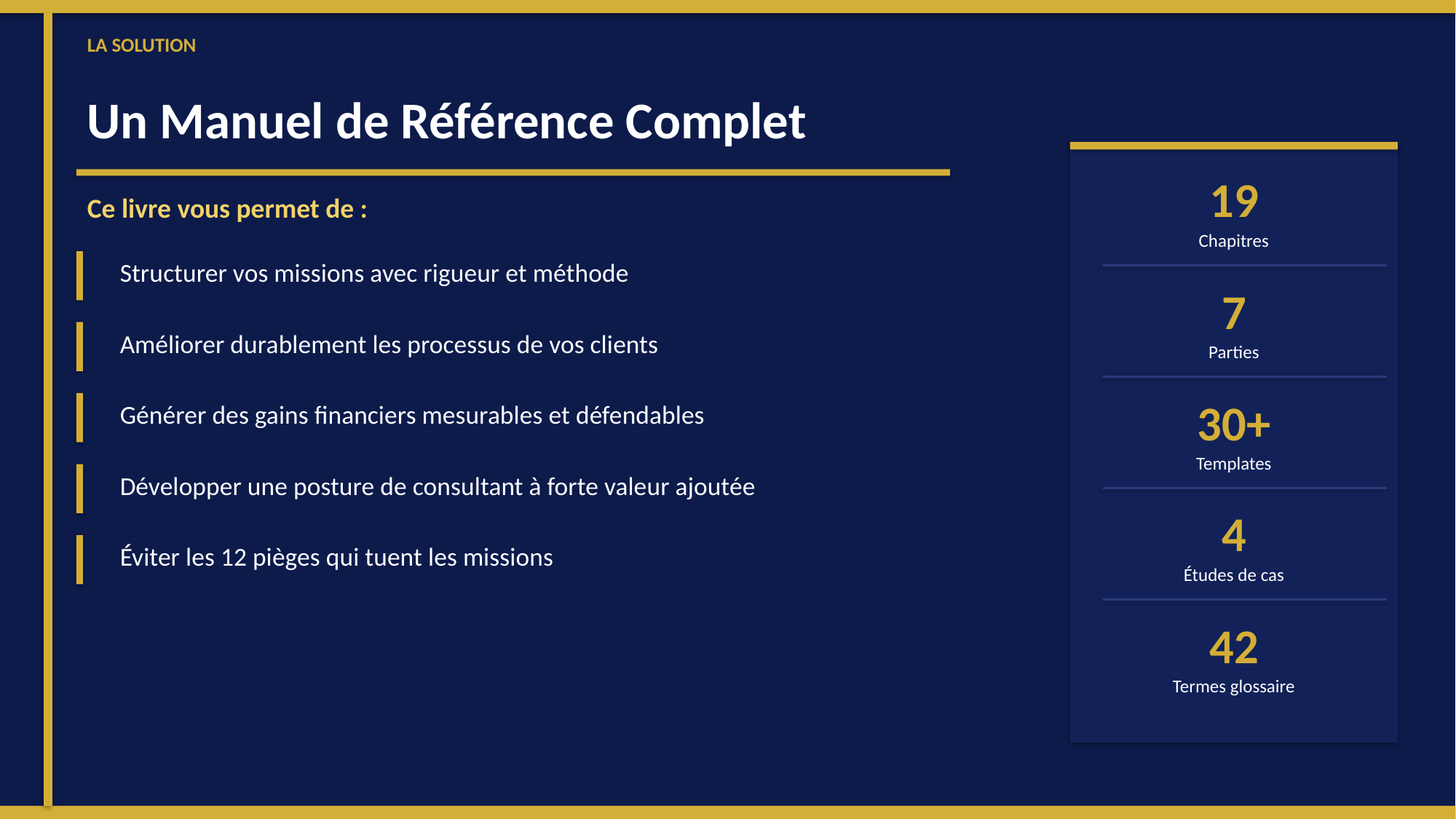

LA SOLUTION
Un Manuel de Référence Complet

19

Ce livre vous permet de :
Chapitres

Structurer vos missions avec rigueur et méthode

7

Améliorer durablement les processus de vos clients
Parties

30+

Générer des gains financiers mesurables et défendables
Templates

Développer une posture de consultant à forte valeur ajoutée

4

Éviter les 12 pièges qui tuent les missions
Études de cas

42
Termes glossaire